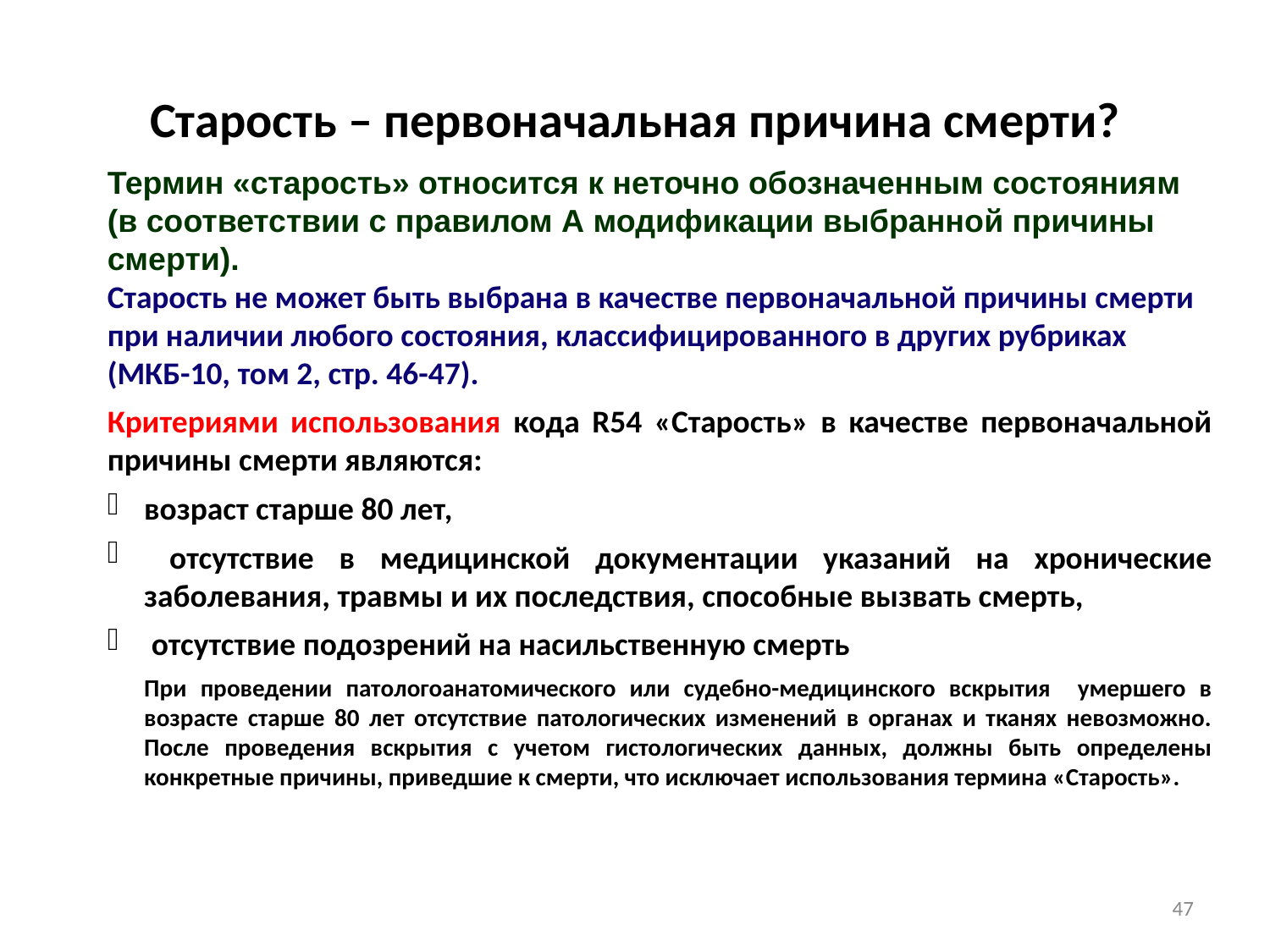

# Старость – первоначальная причина смерти?
Термин «старость» относится к неточно обозначенным состояниям (в соответствии с правилом А модификации выбранной причины смерти).
Старость не может быть выбрана в качестве первоначальной причины смерти при наличии любого состояния, классифицированного в других рубриках (МКБ-10, том 2, стр. 46-47).
Критериями использования кода R54 «Старость» в качестве первоначальной причины смерти являются:
возраст старше 80 лет,
 отсутствие в медицинской документации указаний на хронические заболевания, травмы и их последствия, способные вызвать смерть,
 отсутствие подозрений на насильственную смерть
При проведении патологоанатомического или судебно-медицинского вскрытия  умершего в возрасте старше 80 лет отсутствие патологических изменений в органах и тканях невозможно. После проведения вскрытия с учетом гистологических данных, должны быть определены конкретные причины, приведшие к смерти, что исключает использования термина «Старость».

47